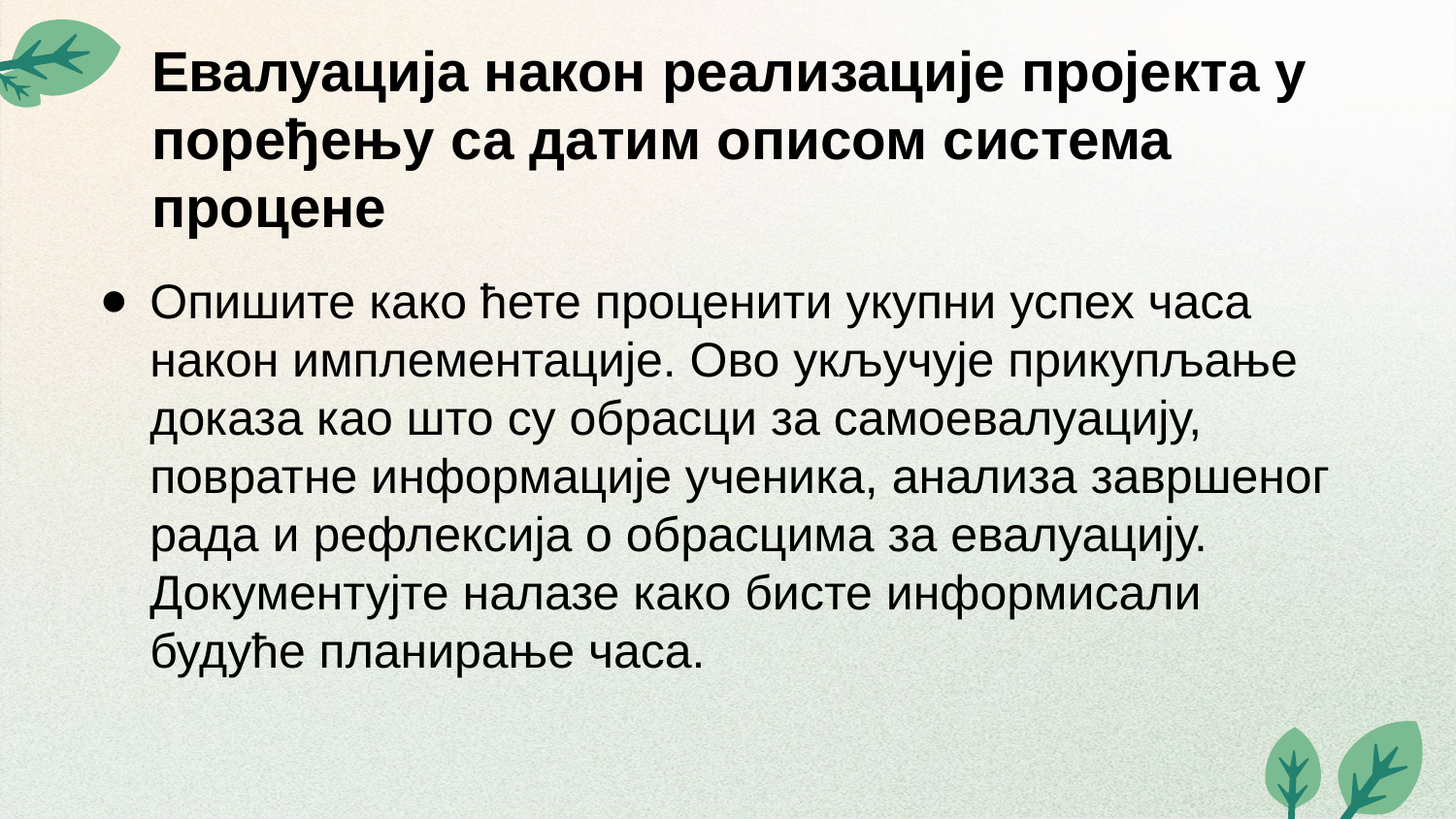

# Евалуација након реализације пројекта у поређењу са датим описом система процене
Опишите како ћете проценити укупни успех часа након имплементације. Ово укључује прикупљање доказа као што су обрасци за самоевалуацију, повратне информације ученика, анализа завршеног рада и рефлексија о обрасцима за евалуацију. Документујте налазе како бисте информисали будуће планирање часа.